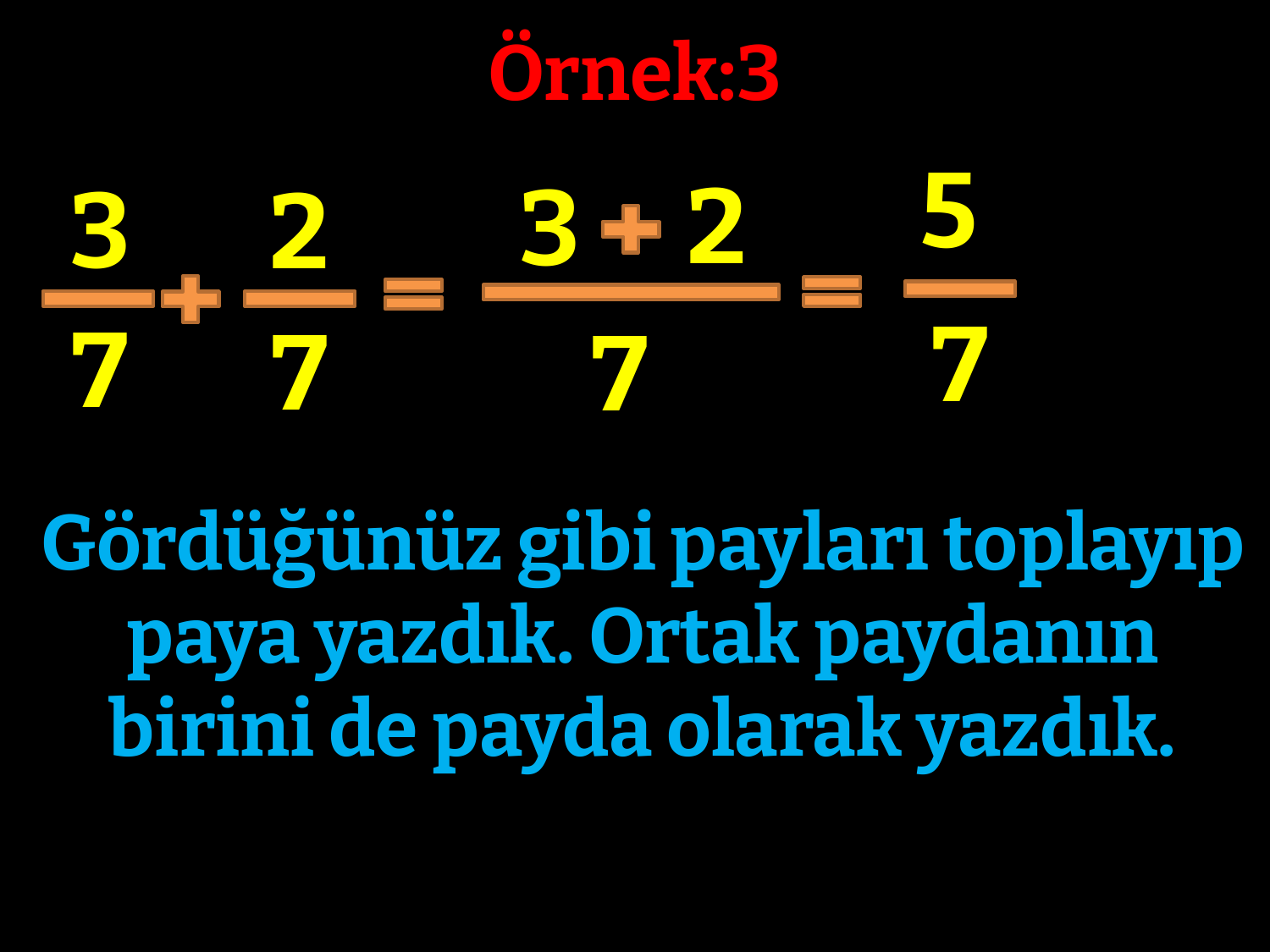

Örnek:3
5
2
3
3
2

7
7
#
7
7
Gördüğünüz gibi payları toplayıp paya yazdık. Ortak paydanın birini de payda olarak yazdık.